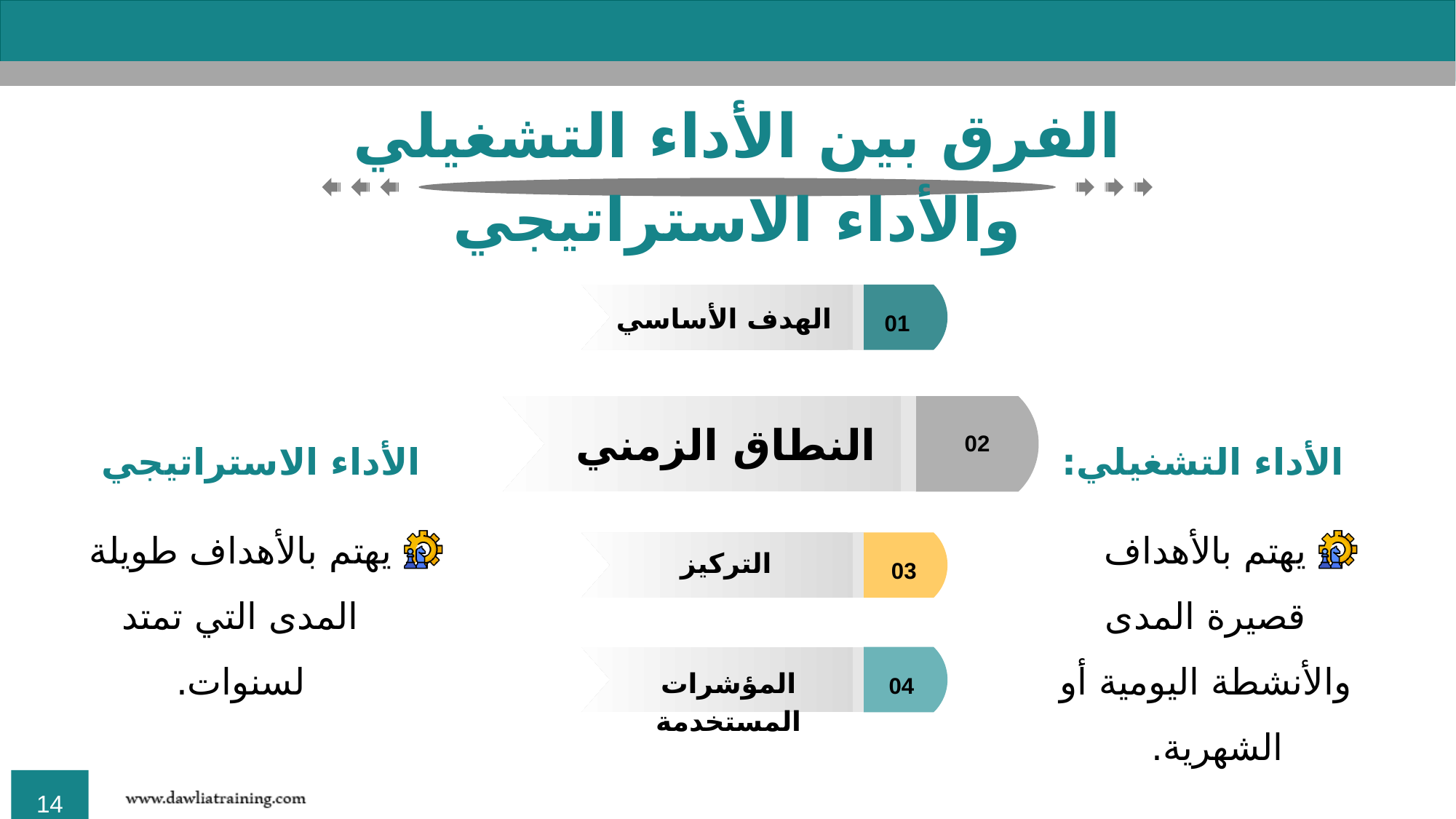

الفرق بين الأداء التشغيلي والأداء الاستراتيجي

01
الهدف الأساسي

02
النطاق الزمني
الأداء الاستراتيجي
الأداء التشغيلي:
يهتم بالأهداف طويلة المدى التي تمتد لسنوات.
يهتم بالأهداف قصيرة المدى والأنشطة اليومية أو الشهرية.

03
التركيز

04
المؤشرات المستخدمة